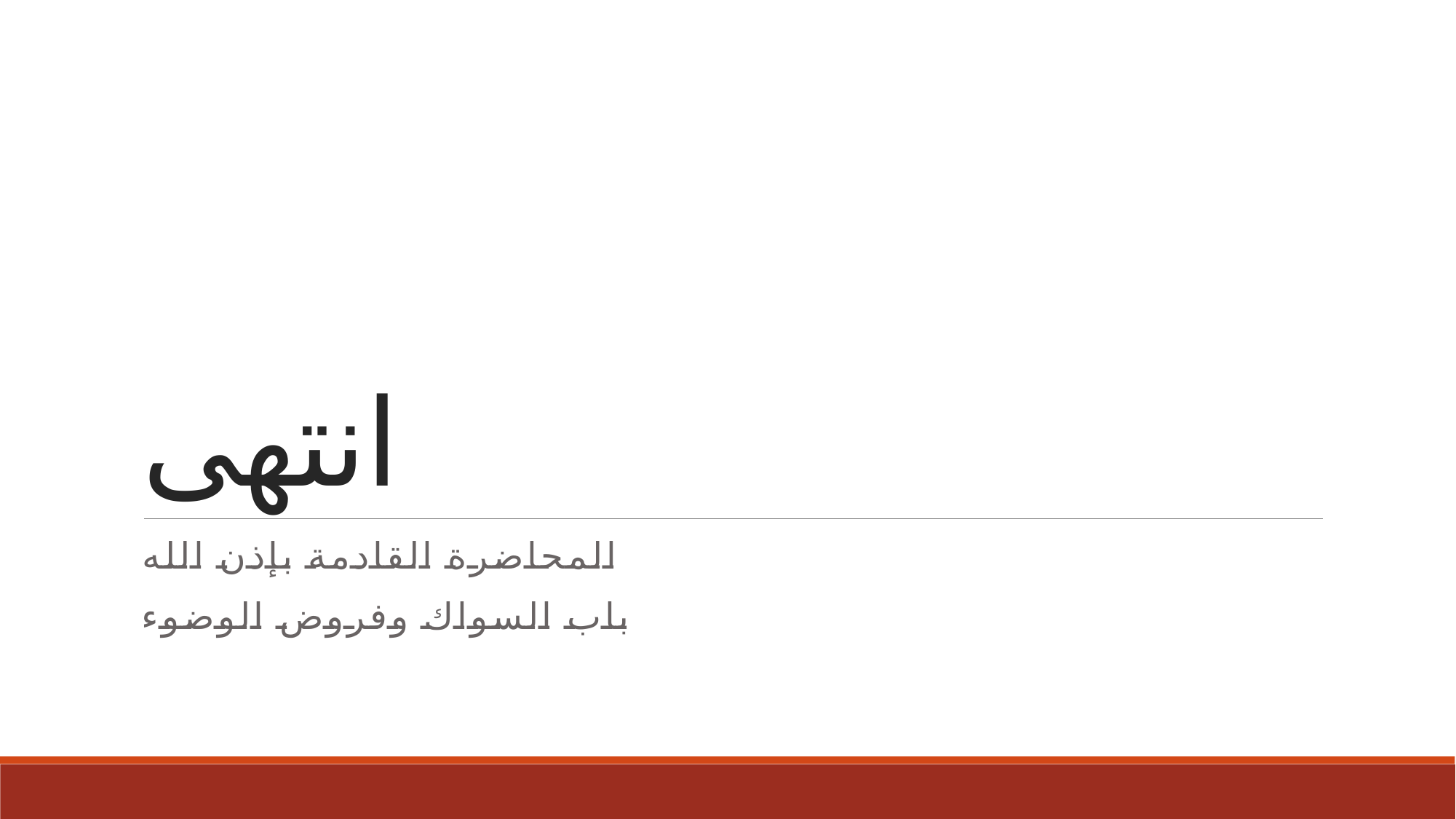

# انتهى
المحاضرة القادمة بإذن الله
باب السواك وفروض الوضوء